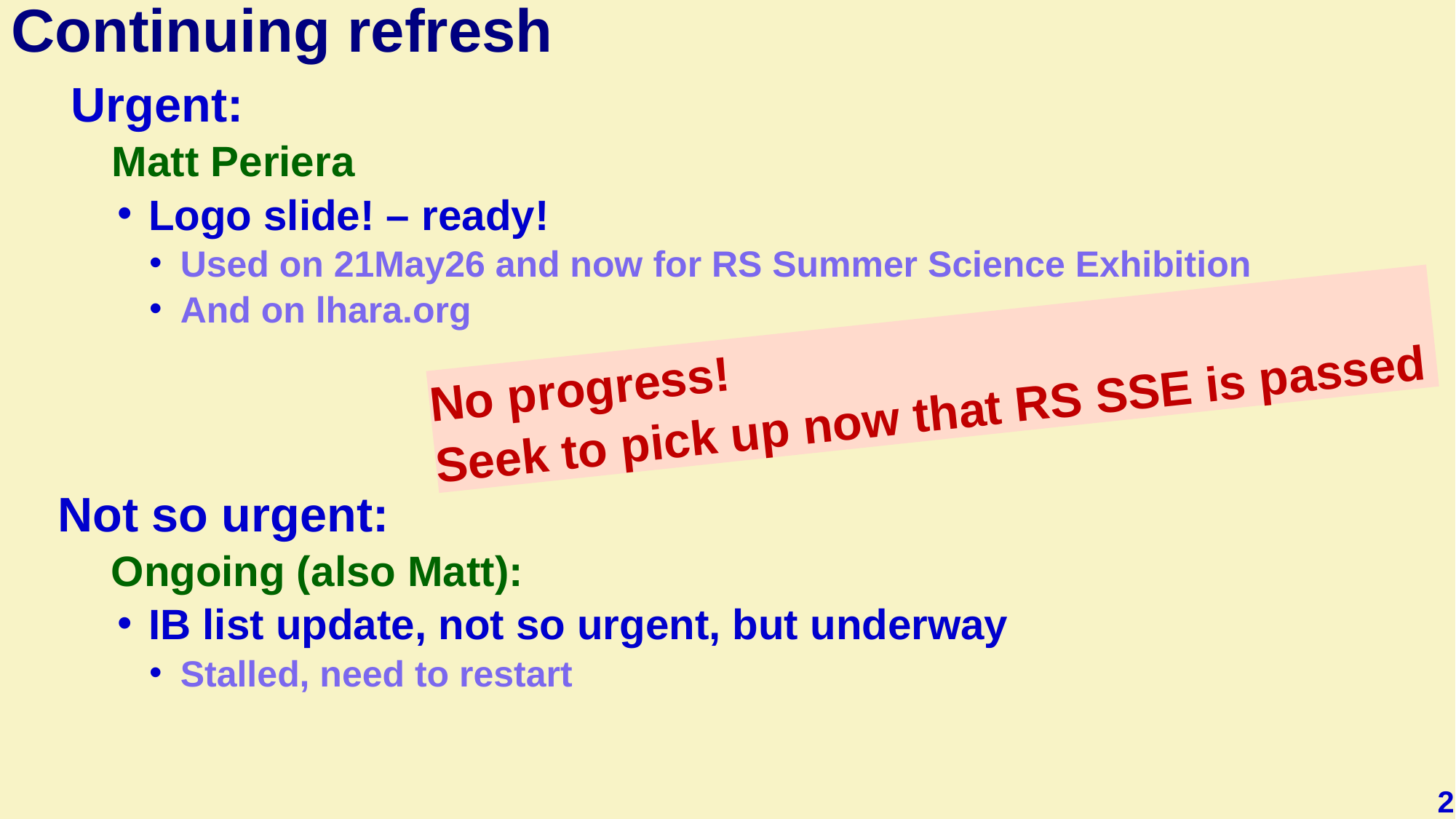

# Continuing refresh
    Urgent:
        Matt Periera
Logo slide! – ready!
Used on 21May26 and now for RS Summer Science Exhibition
And on lhara.org

   Not so urgent:
	Ongoing (also Matt):
IB list update, not so urgent, but underway
Stalled, need to restart

No progress!
Seek to pick up now that RS SSE is passed
2